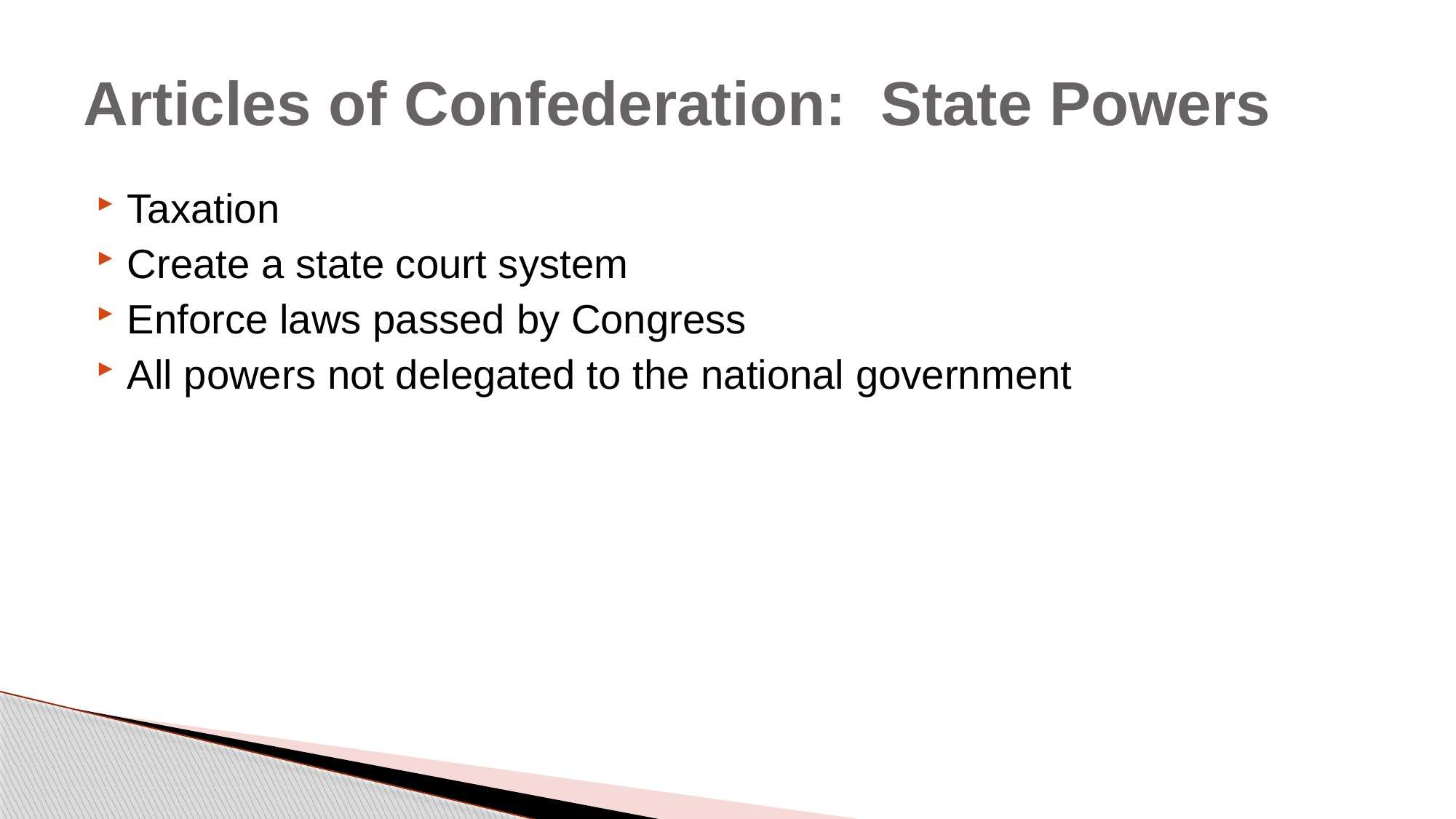

# Articles of Confederation:  State Powers
Taxation
Create a state court system
Enforce laws passed by Congress
All powers not delegated to the national government